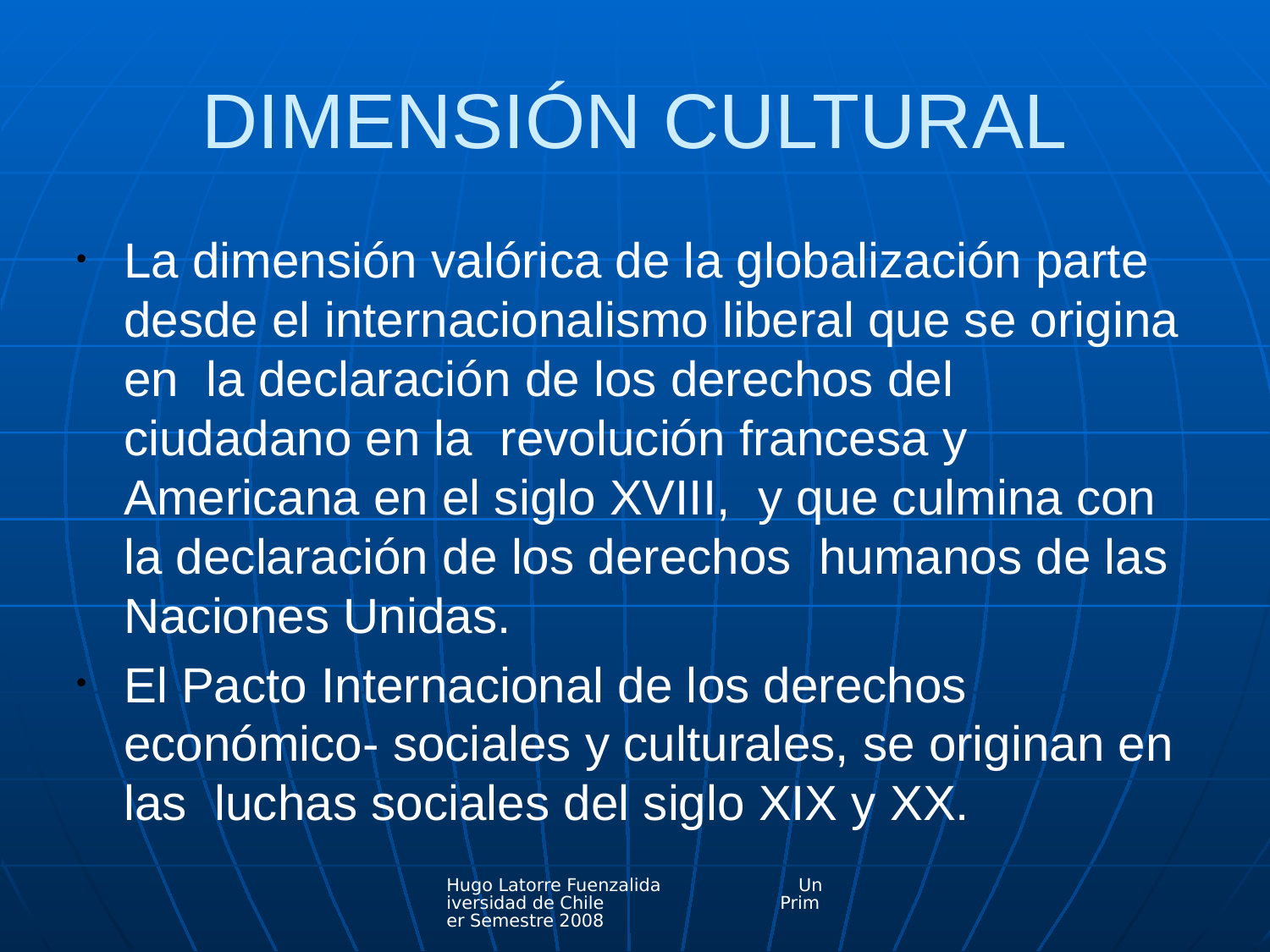

# DIMENSIÓN CULTURAL
La dimensión valórica de la globalización parte  desde el internacionalismo liberal que se origina en  la declaración de los derechos del ciudadano en la  revolución francesa y Americana en el siglo XVIII,  y que culmina con la declaración de los derechos  humanos de las Naciones Unidas.
El Pacto Internacional de los derechos  económico- sociales y culturales, se originan en las  luchas sociales del siglo XIX y XX.
Hugo Latorre Fuenzalida                         Universidad de Chile                                Primer Semestre 2008